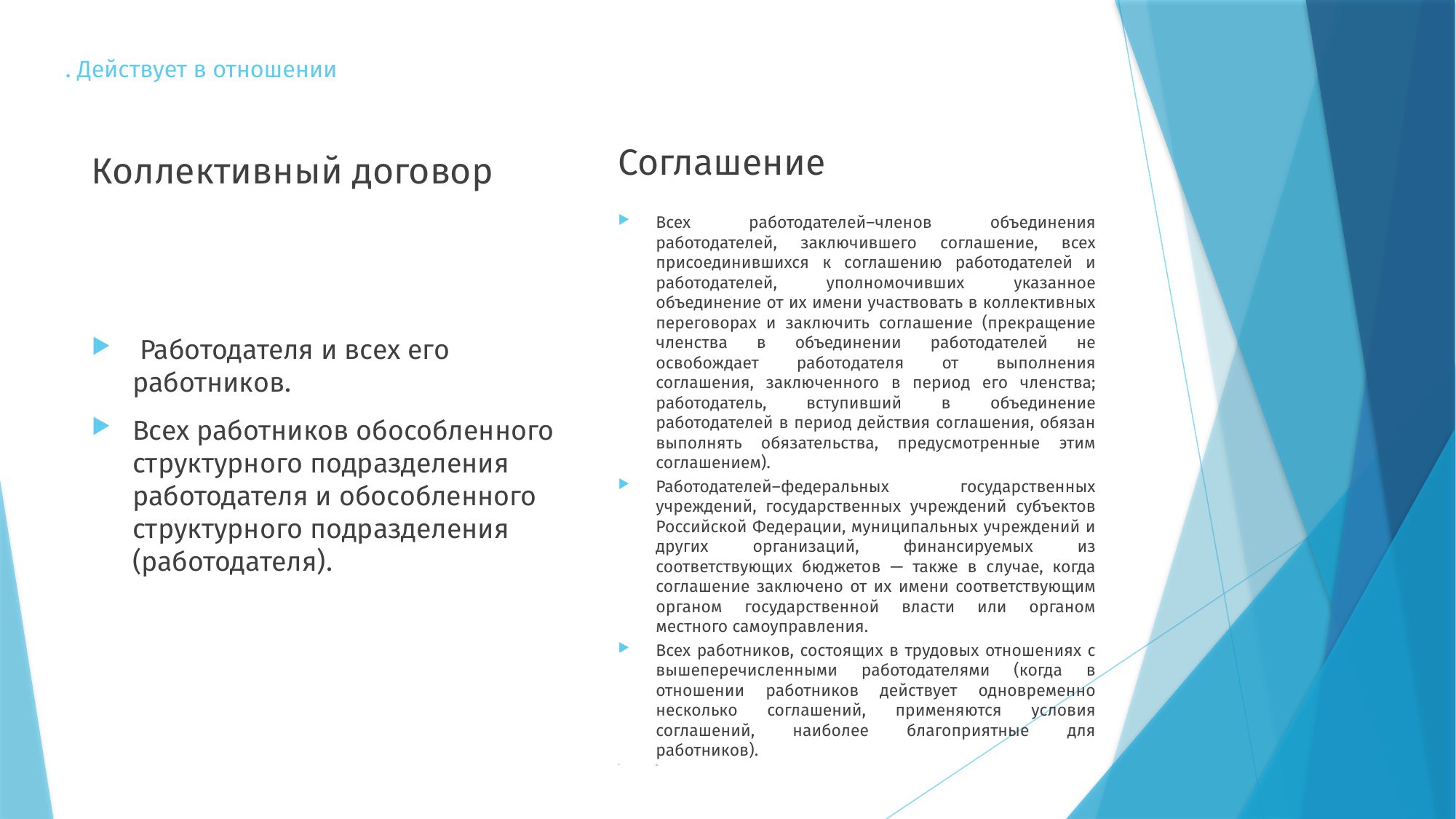

# . Действует в отношении
Коллективный договор
Соглашение
Всех работодателей–членов объединения работодателей, заключившего соглашение, всех присоединившихся к соглашению работодателей и работодателей, уполномочивших указанное объединение от их имени участвовать в коллективных переговорах и заключить соглашение (прекращение членства в объединении работодателей не освобождает работодателя от выполнения соглашения, заключенного в период его членства; работодатель, вступивший в объединение работодателей в период действия соглашения, обязан выполнять обязательства, предусмотренные этим соглашением).
Работодателей–федеральных государственных учреждений, государственных учреждений субъектов Российской Федерации, муниципальных учреждений и других организаций, финансируемых из соответствующих бюджетов — также в случае, когда соглашение заключено от их имени соответствующим органом государственной власти или органом местного самоуправления.
Всех работников, состоящих в трудовых отношениях с вышеперечисленными работодателями (когда в отношении работников действует одновременно несколько соглашений, применяются условия соглашений, наиболее благоприятные для работников).
О.

 Работодателя и всех его работников.
Всех работников обособленного структурного подразделения работодателя и обособленного структурного подразделения (работодателя).